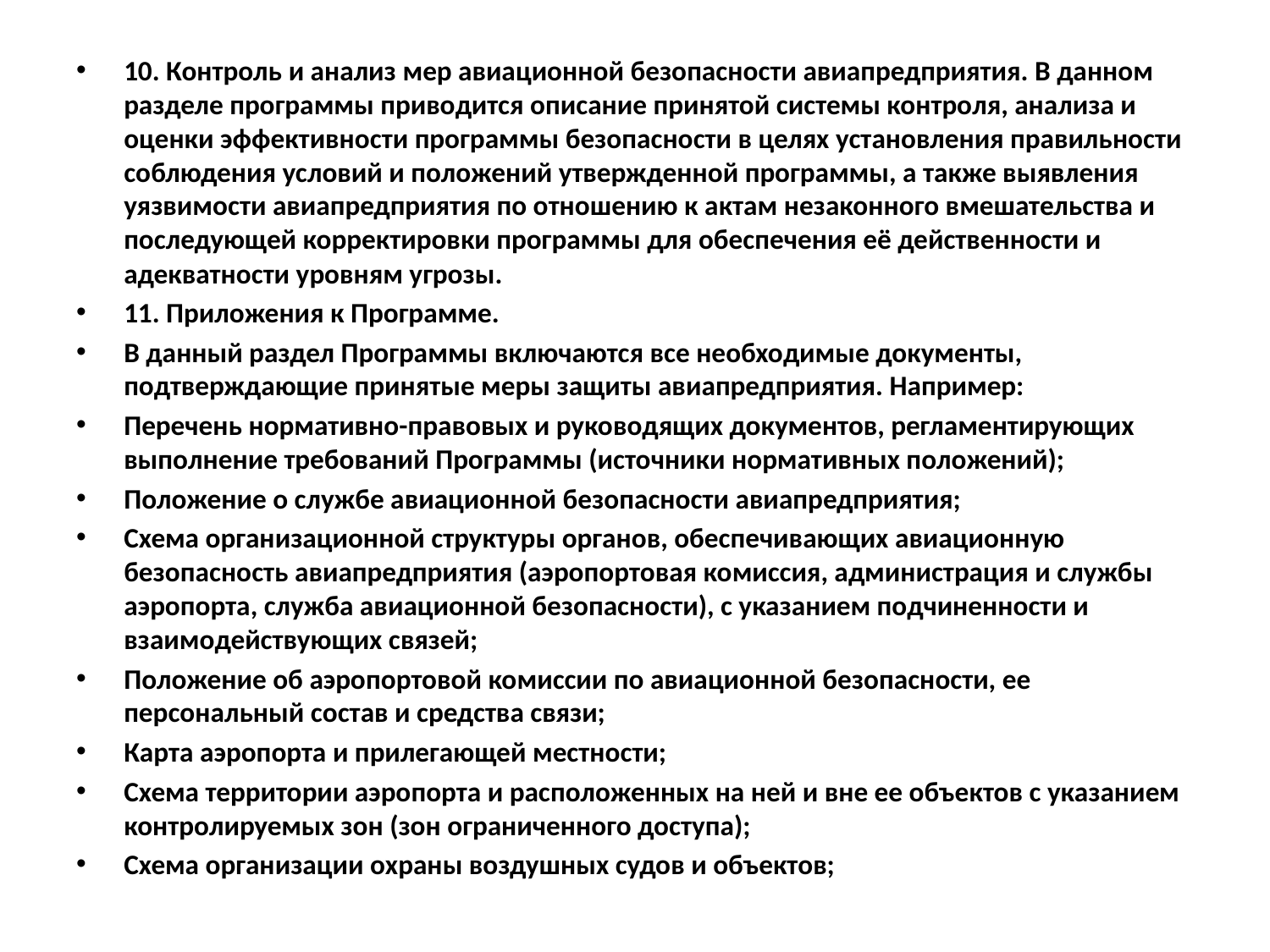

10. Контроль и анализ мер авиационной безопасности авиапредприятия. В данном разделе программы приводится описание принятой системы контроля, анализа и оценки эффективности программы безопасности в целях установления правильности соблюдения условий и положений утвержденной программы, а также выявления уязвимости авиапредприятия по отношению к актам незаконного вмешательства и последующей корректировки программы для обеспечения её действенности и адекватности уровням угрозы.
11. Приложения к Программе.
В данный раздел Программы включаются все необходимые документы, подтверждающие принятые меры защиты авиапредприятия. Например:
Перечень нормативно-правовых и руководящих документов, регламентирующих выполнение требований Программы (источники нормативных положений);
Положение о службе авиационной безопасности авиапредприятия;
Схема организационной структуры органов, обеспечивающих авиационную безопасность авиапредприятия (аэропортовая комиссия, администрация и службы аэропорта, служба авиационной безопасности), с указанием подчиненности и взаимодействующих связей;
Положение об аэропортовой комиссии по авиационной безопасности, ее персональный состав и средства связи;
Карта аэропорта и прилегающей местности;
Схема территории аэропорта и расположенных на ней и вне ее объектов с указанием контролируемых зон (зон ограниченного доступа);
Схема организации охраны воздушных судов и объектов;